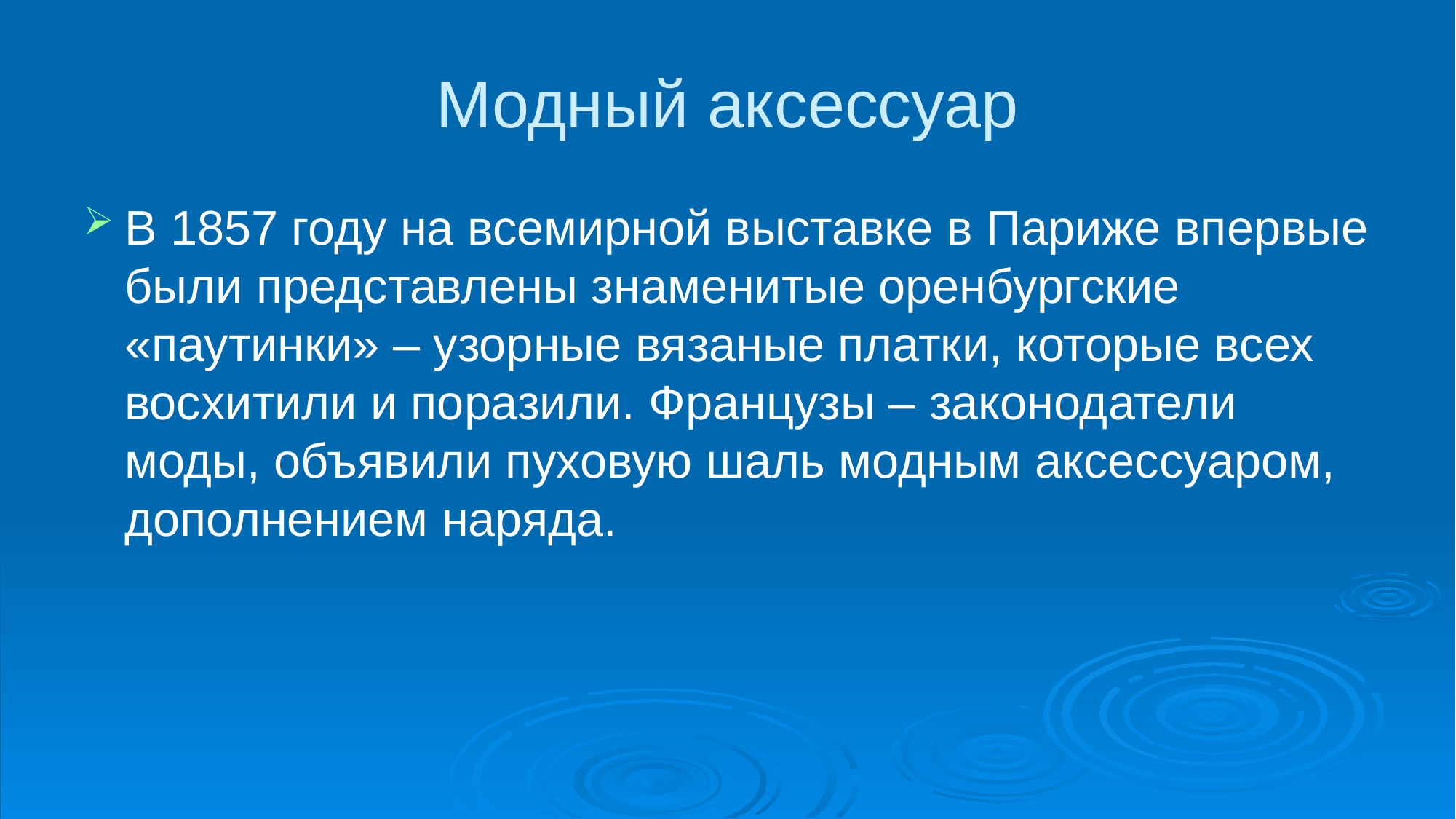

# Модный аксессуар
В 1857 году на всемирной выставке в Париже впервые были представлены знаменитые оренбургские «паутинки» – узорные вязаные платки, которые всех восхитили и поразили. Французы – законодатели моды, объявили пуховую шаль модным аксессуаром, дополнением наряда.